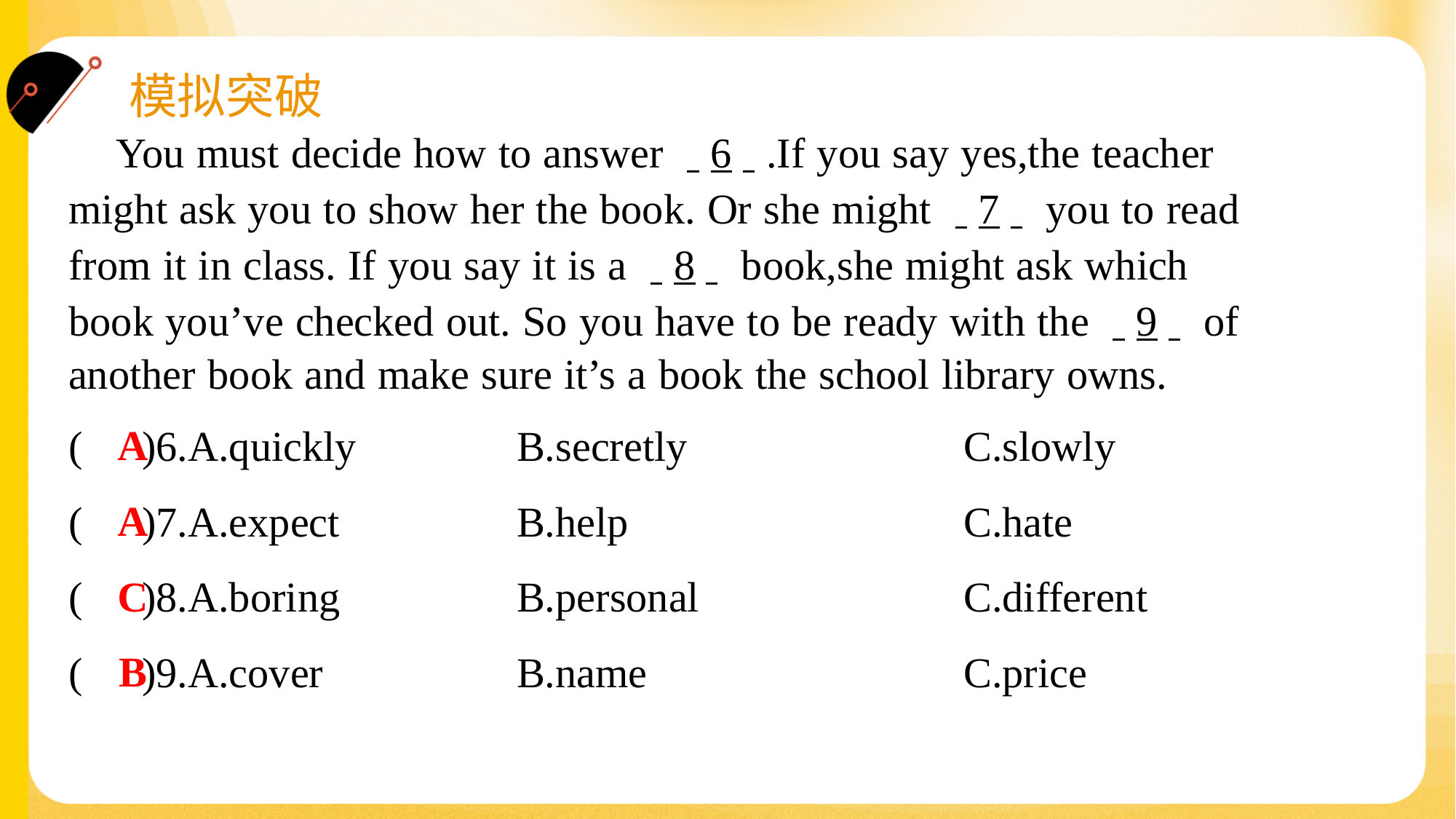

You must decide how to answer . .6. ..If you say yes,the teacher
might ask you to show her the book. Or she might . .7. . you to read
from it in class. If you say it is a . .8. . book,she might ask which
book you’ve checked out. So you have to be ready with the . .9. . of
another book and make sure it’s a book the school library owns.#4
A
(     )6.A.quickly	B.secretly	C.slowly
A
(     )7.A.expect	B.help	C.hate
C
(     )8.A.boring	B.personal	C.different
B
(     )9.A.cover	B.name	C.price